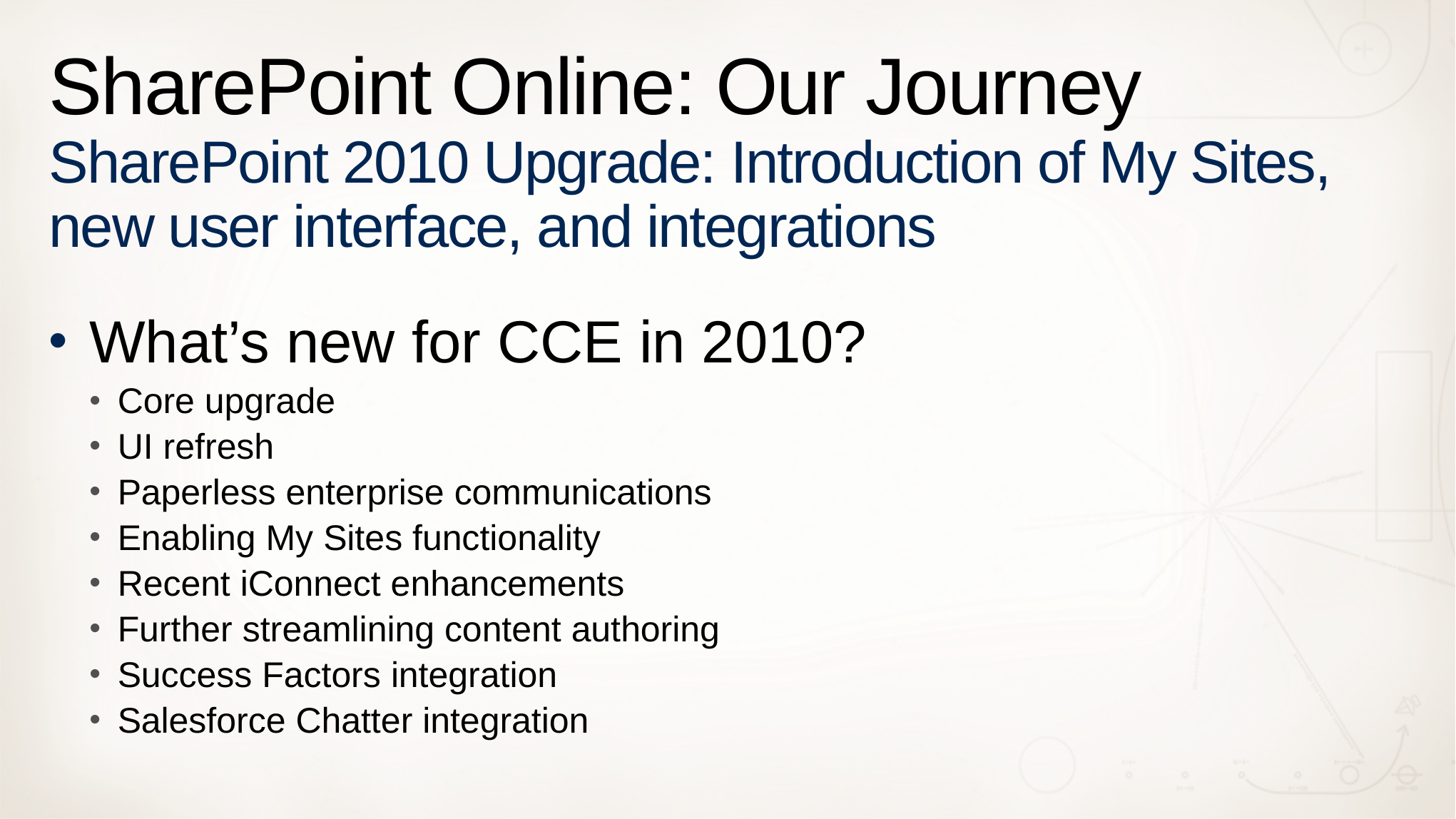

# SharePoint Online: Our Journey SharePoint 2010 Upgrade: Introduction of My Sites, new user interface, and integrations
What’s new for CCE in 2010?
Core upgrade
UI refresh
Paperless enterprise communications
Enabling My Sites functionality
Recent iConnect enhancements
Further streamlining content authoring
Success Factors integration
Salesforce Chatter integration